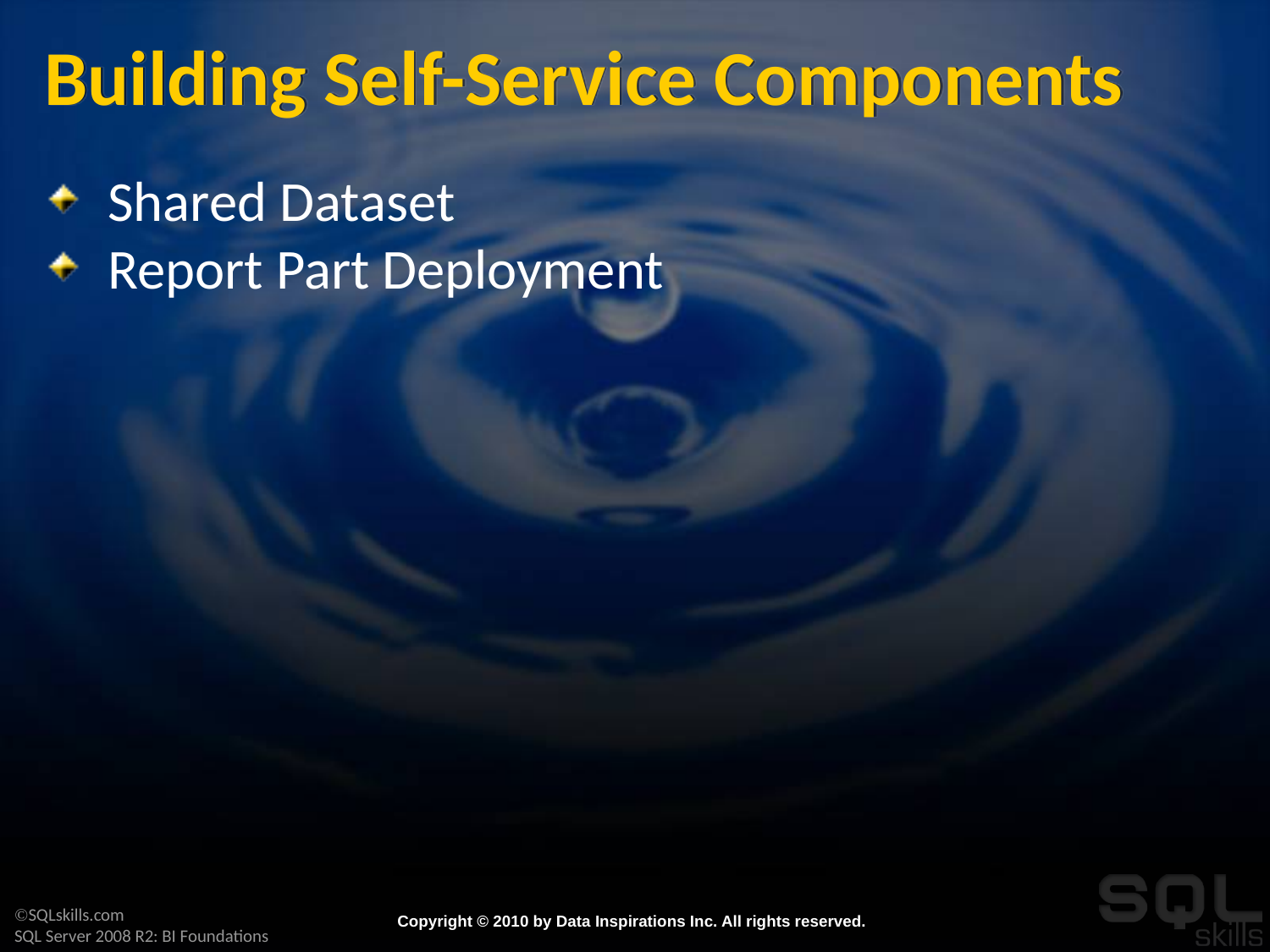

# Building Self-Service Components
Shared Dataset
Report Part Deployment

Copyright © 2010 by Data Inspirations Inc. All rights reserved.